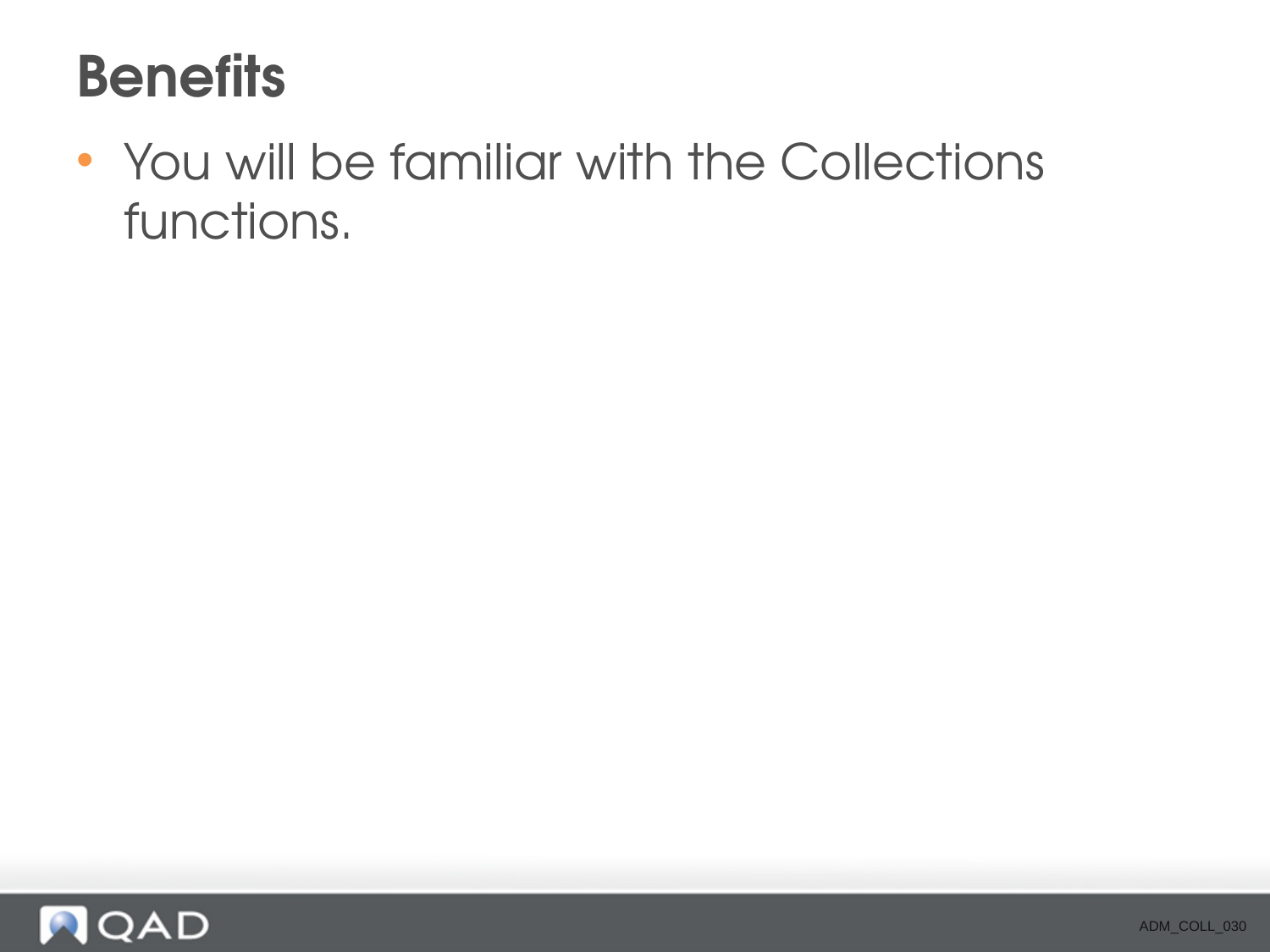

# Benefits
You will be familiar with the Collections functions.

ADM_COLL_030